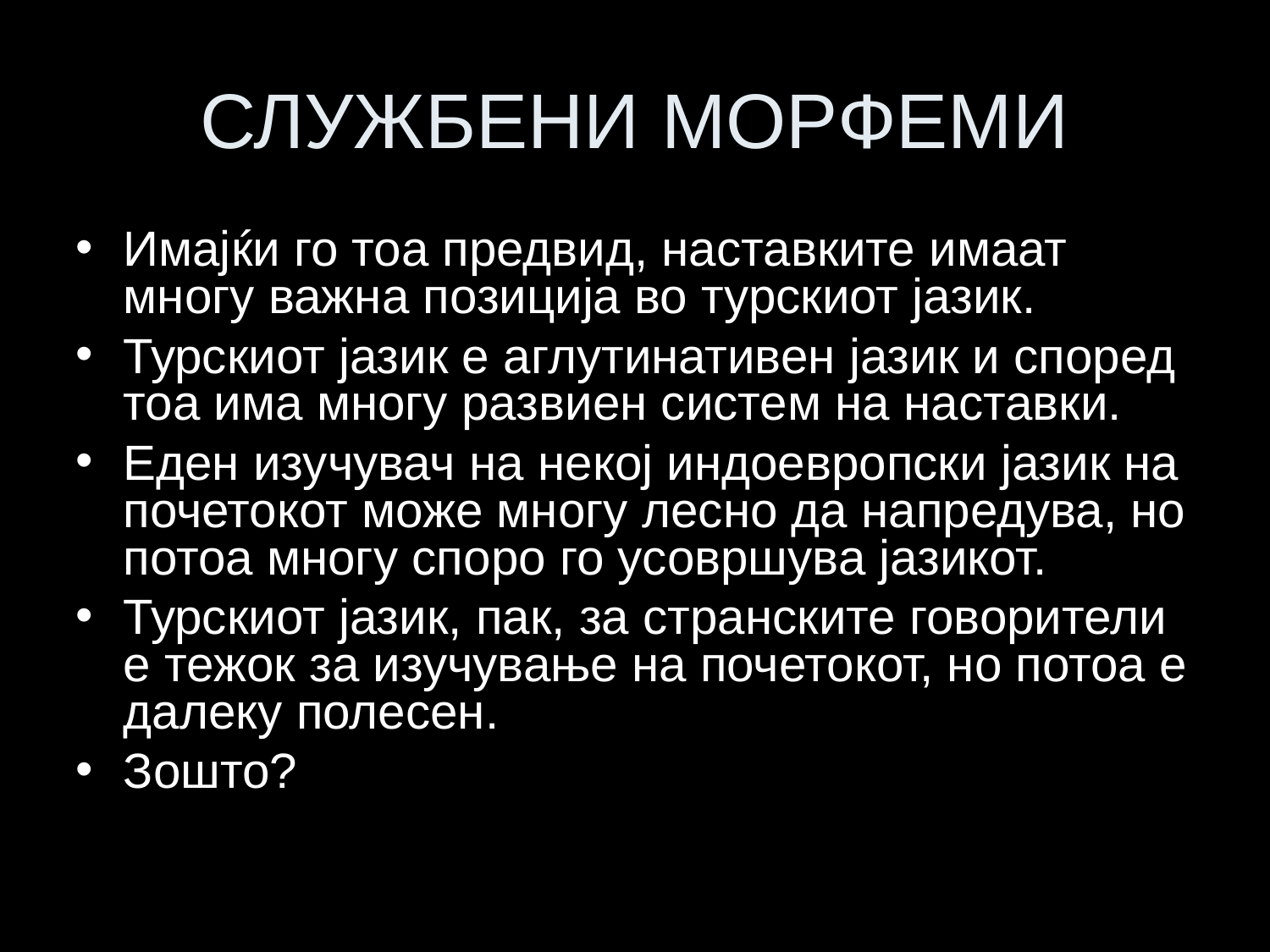

# СЛУЖБЕНИ МОРФЕМИ
Имајќи го тоа предвид, наставките имаат многу важна позиција во турскиот јазик.
Турскиот јазик е аглутинативен јазик и според тоа има многу развиен систем на наставки.
Еден изучувач на некој индоевропски јазик на почетокот може многу лесно да напредува, но потоа многу споро го усовршува јазикот.
Турскиот јазик, пак, за странските говорители е тежок за изучување на почетокот, но потоа е далеку полесен.
Зошто?